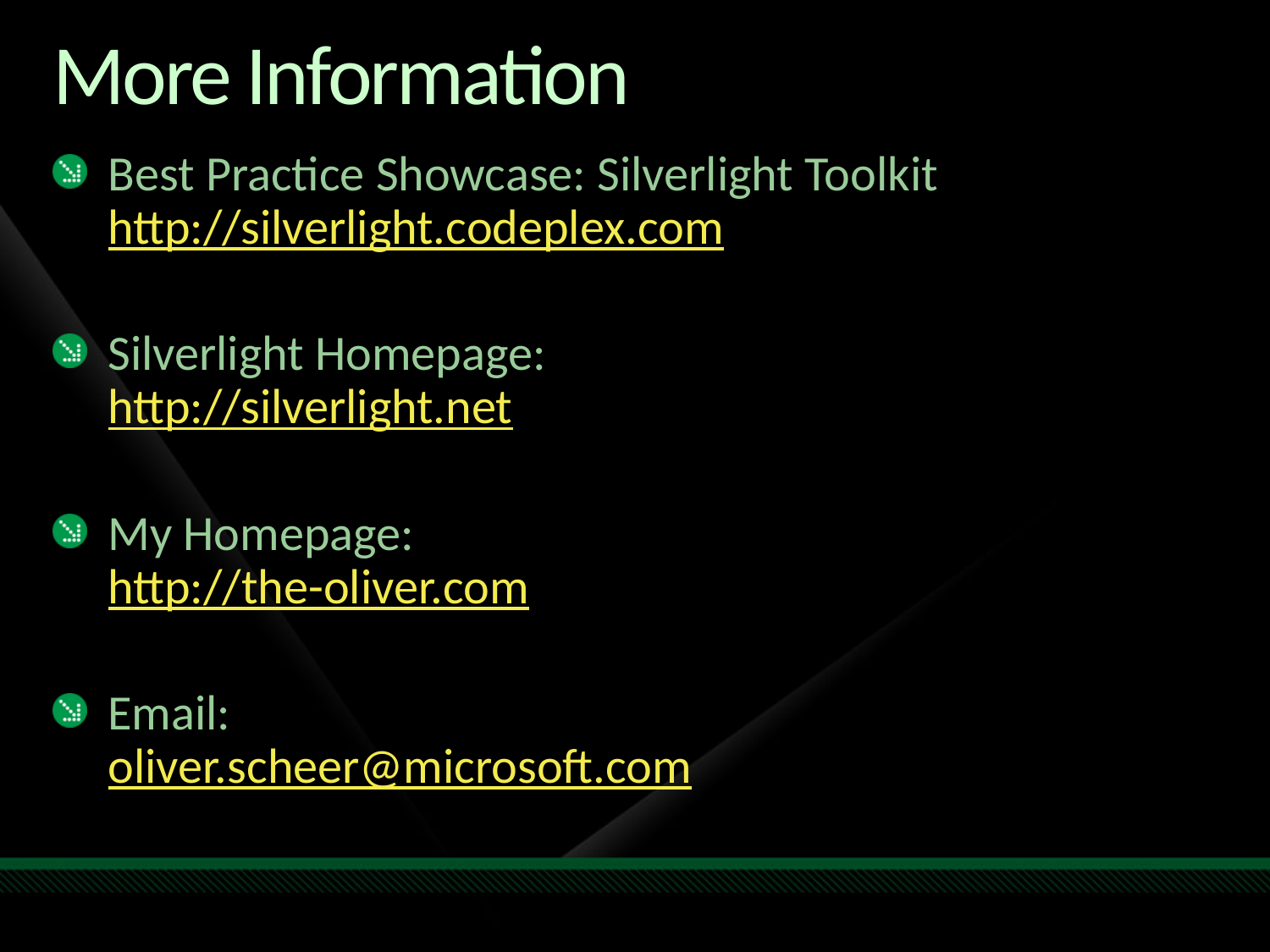

# More Information
Best Practice Showcase: Silverlight Toolkit
http://silverlight.codeplex.com

Silverlight Homepage:
http://silverlight.net

My Homepage:
http://the-oliver.com

Email:
oliver.scheer@microsoft.com